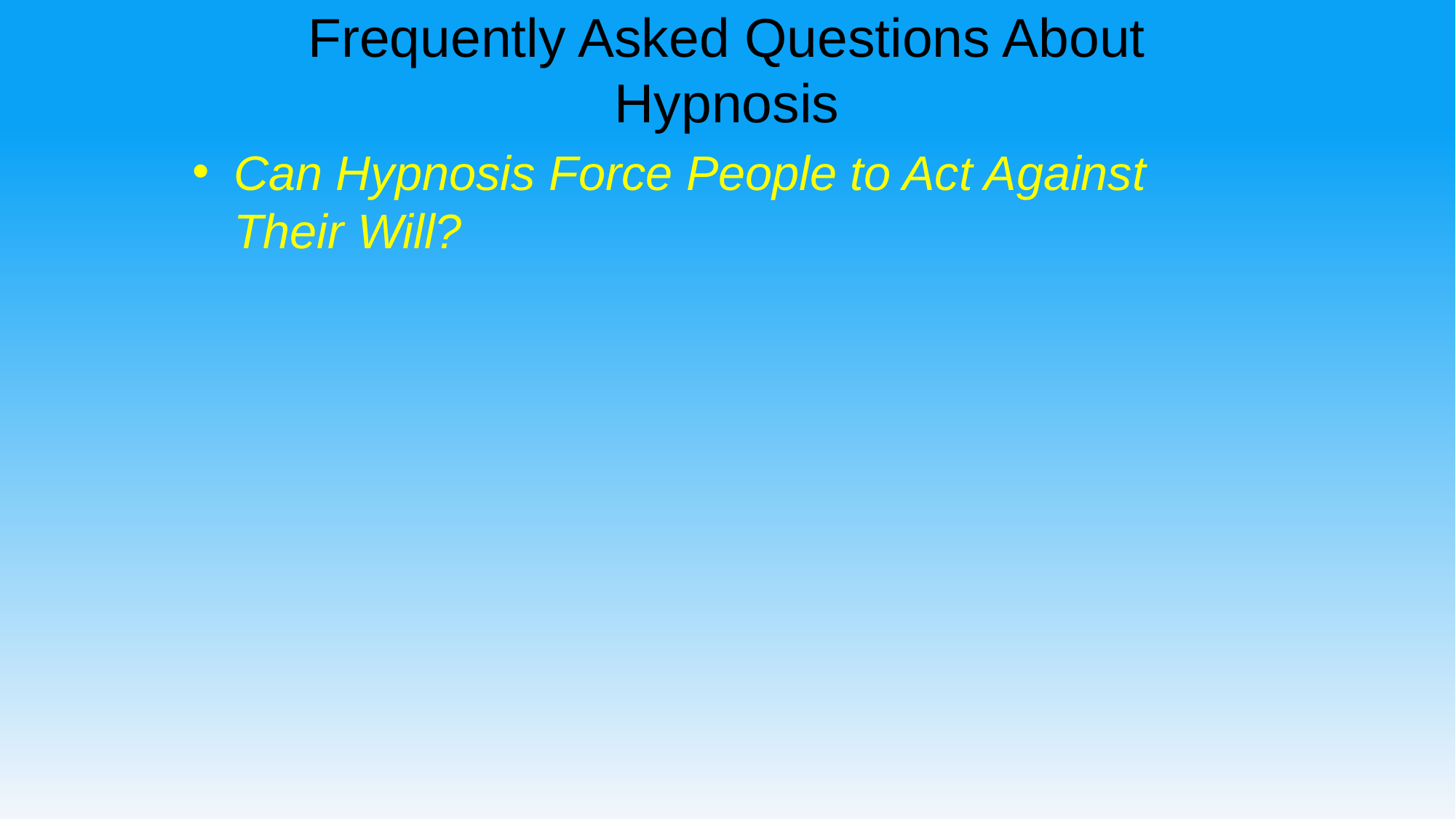

# Frequently Asked Questions About Hypnosis
Can Hypnosis Force People to Act Against Their Will?